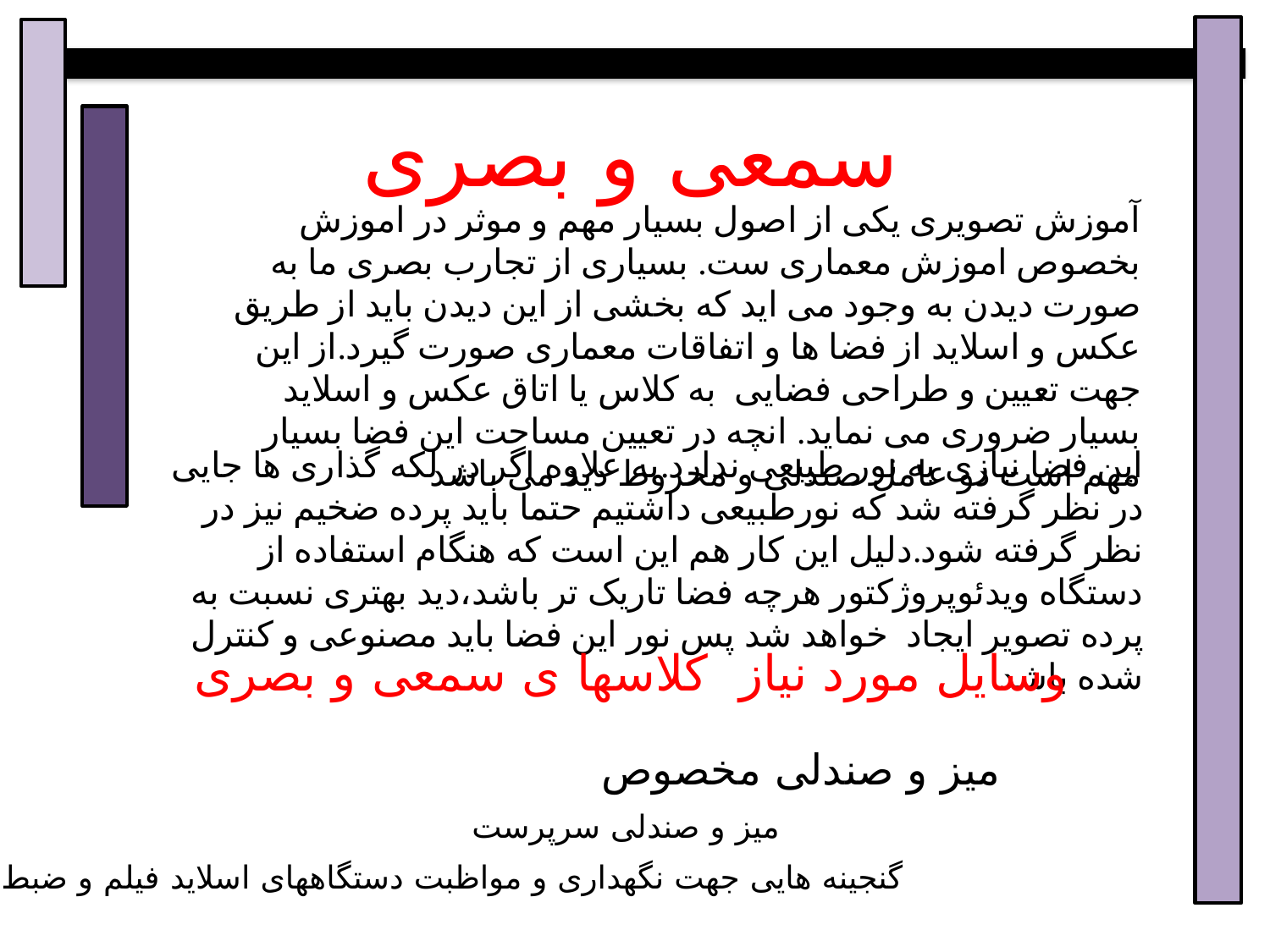

سمعی و بصری

آموزش تصویری یکی از اصول بسیار مهم و موثر در اموزش بخصوص اموزش معماری ست. بسیاری از تجارب بصری ما به صورت دیدن به وجود می اید که بخشی از این دیدن باید از طریق  عکس و اسلاید از فضا ها و اتفاقات معماری صورت گیرد.از این جهت تعیین و طراحی فضایی  به کلاس یا اتاق عکس و اسلاید بسیار ضروری می نماید. انچه در تعیین مساحت این فضا بسیار مهم است دو عامل صندلی و مخروط دید می باشد
این فضا نیازی به نور طبیعی ندارد.به علاوه اگر در لکه گذاری ها جایی در نظر گرفته شد که نورطبیعی داشتیم حتما باید پرده ضخیم نیز در نظر گرفته شود.دلیل این کار هم این است که هنگام استفاده از دستگاه ویدئوپروژکتور هرچه فضا تاریک تر باشد،دید بهتری نسبت به پرده تصویر ایجاد  خواهد شد پس نور این فضا باید مصنوعی و کنترل شده باشد
وسایل مورد نیاز  کلاسها ی سمعی و بصری
میز و صندلی مخصوص
میز و صندلی سرپرست
گنجینه هایی جهت نگهداری و مواظبت دستگاههای اسلاید فیلم و ضبط و صوت،تلویزیون